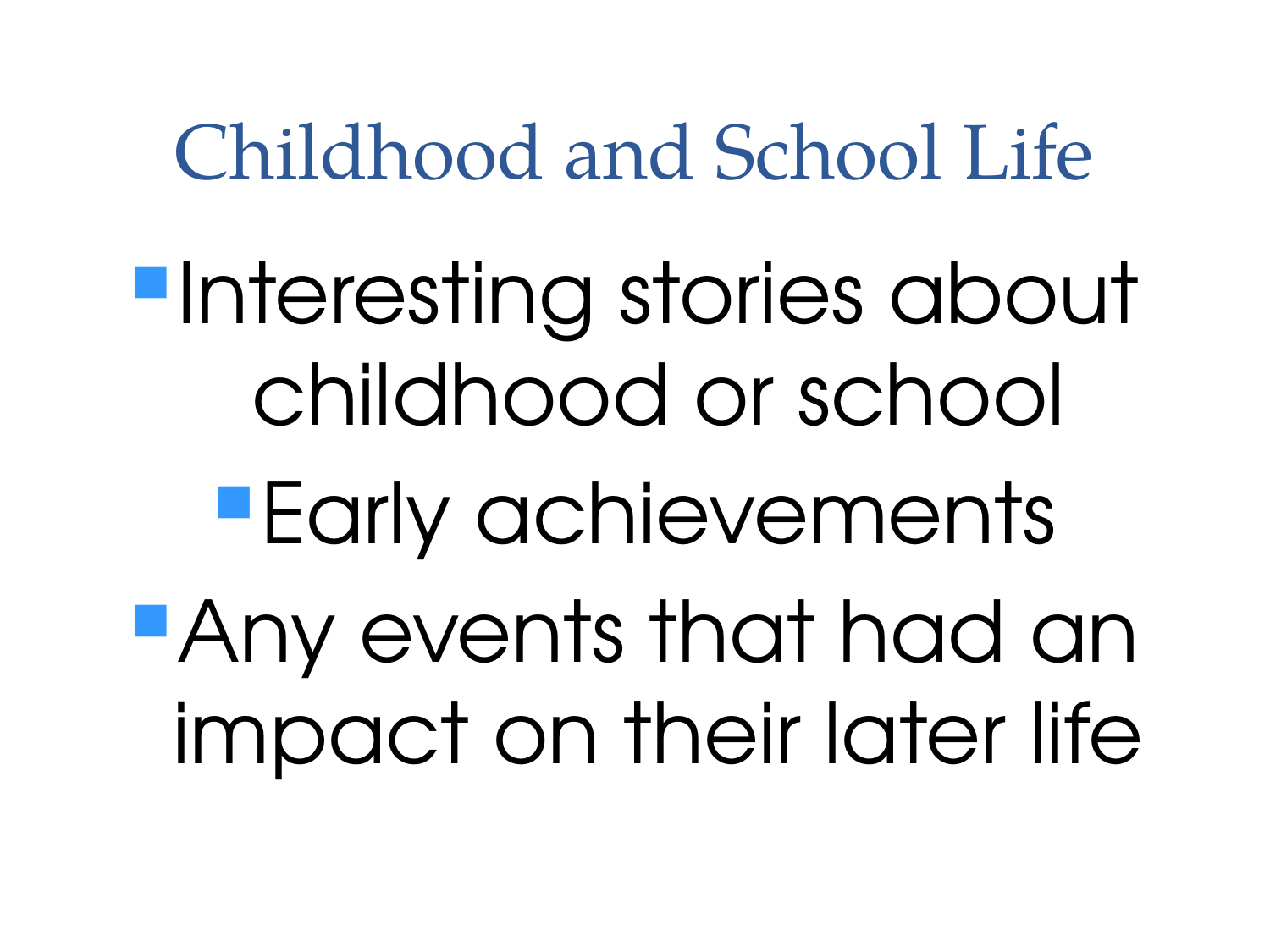

# Childhood and School Life
Interesting stories about childhood or school
Early achievements
Any events that had an impact on their later life